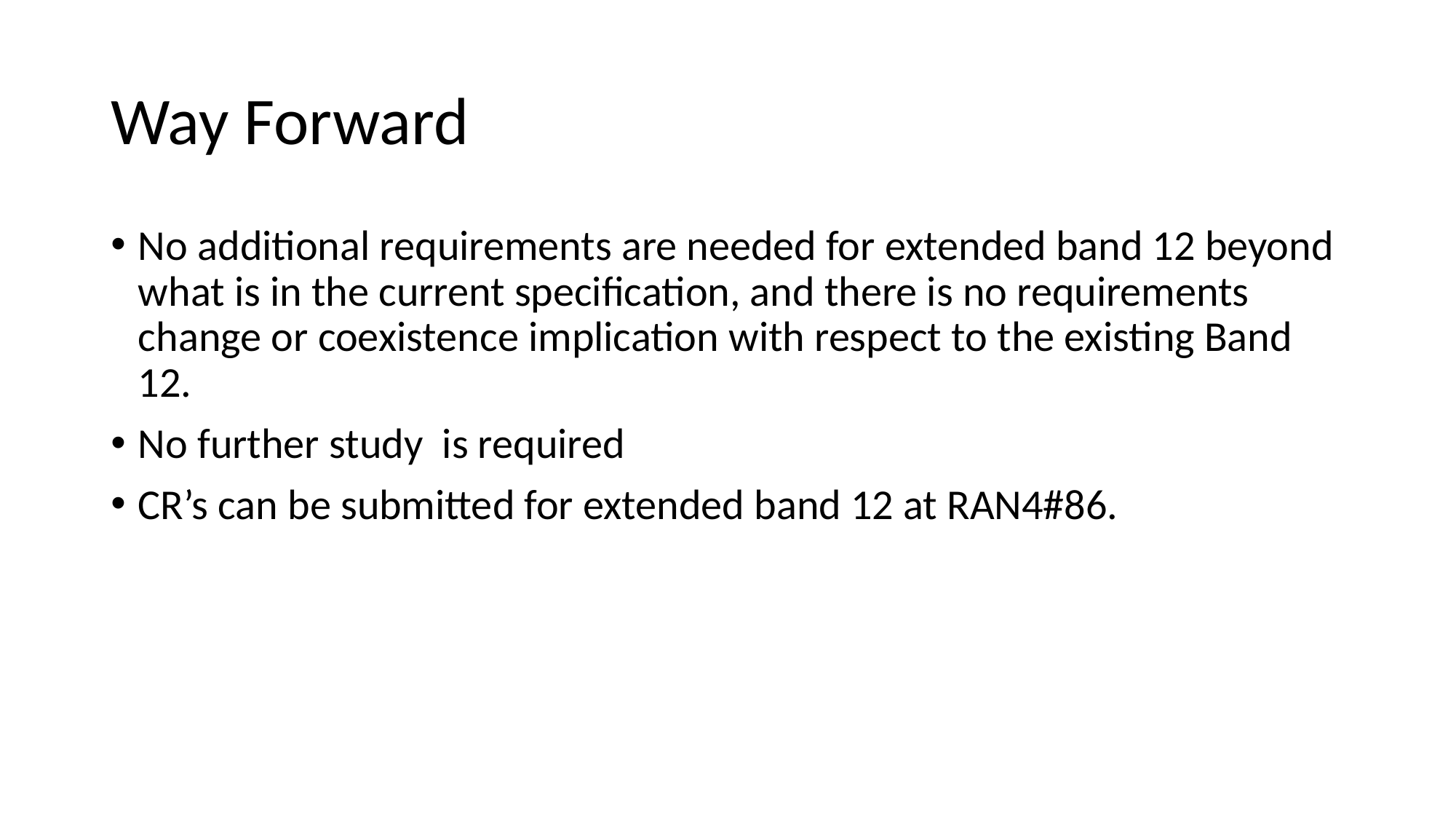

# Way Forward
No additional requirements are needed for extended band 12 beyond what is in the current specification, and there is no requirements change or coexistence implication with respect to the existing Band 12.
No further study  is required
CR’s can be submitted for extended band 12 at RAN4#86.